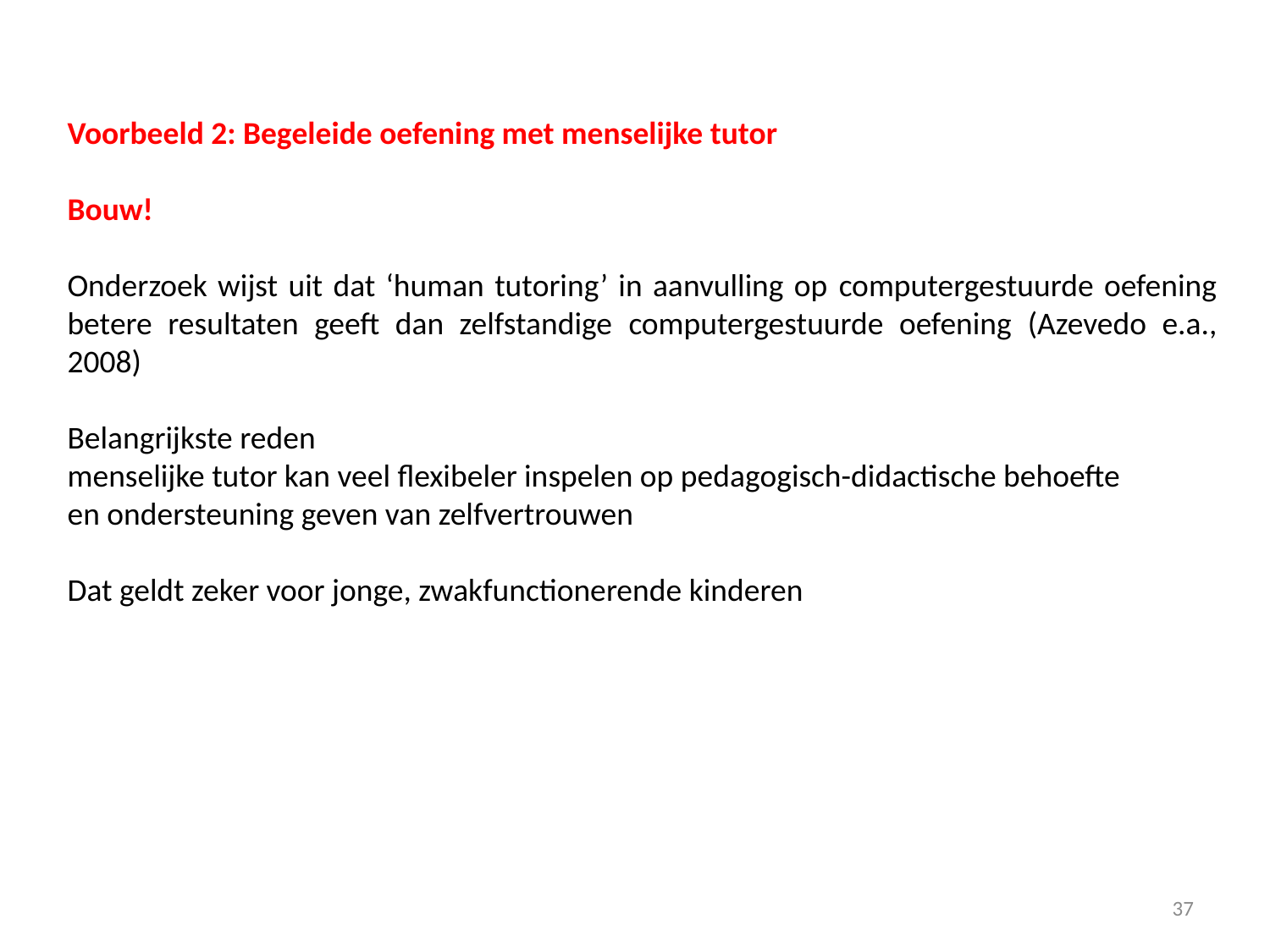

Voorbeeld 2: Begeleide oefening met menselijke tutor

Bouw!

Onderzoek wijst uit dat ‘human tutoring’ in aanvulling op computergestuurde oefening betere resultaten geeft dan zelfstandige computergestuurde oefening (Azevedo e.a., 2008)

Belangrijkste reden
menselijke tutor kan veel flexibeler inspelen op pedagogisch-didactische behoefte
en ondersteuning geven van zelfvertrouwen

Dat geldt zeker voor jonge, zwakfunctionerende kinderen
37